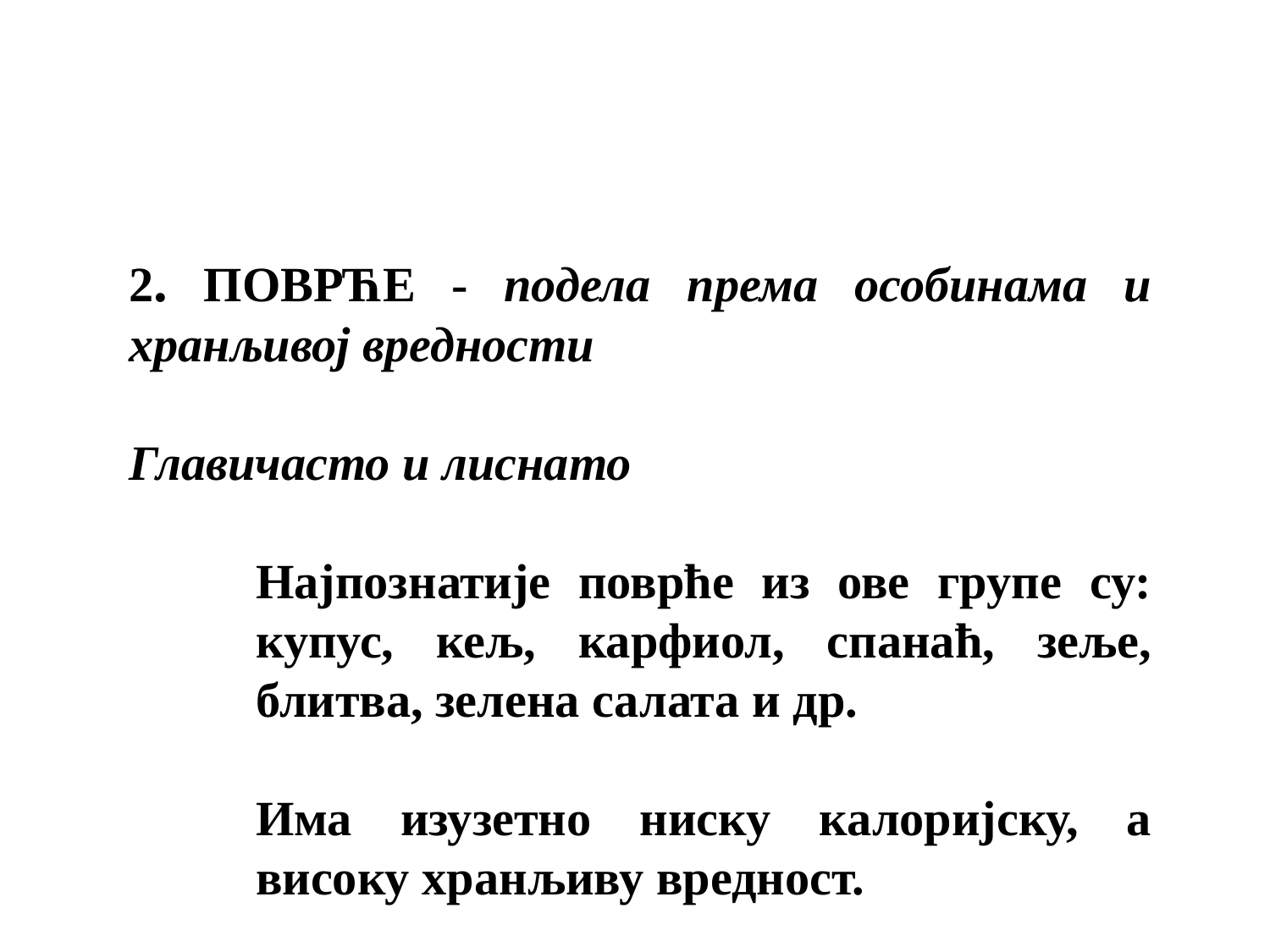

2. ПОВРЋЕ - подела према особинама и хранљивој вредности

Главичасто и лиснато

Најпознатије поврће из ове групе су: купус, кељ, карфиол, спанаћ, зеље, блитва, зелена салата и др.

Има изузетно ниску калоријску, а високу хранљиву вредност.